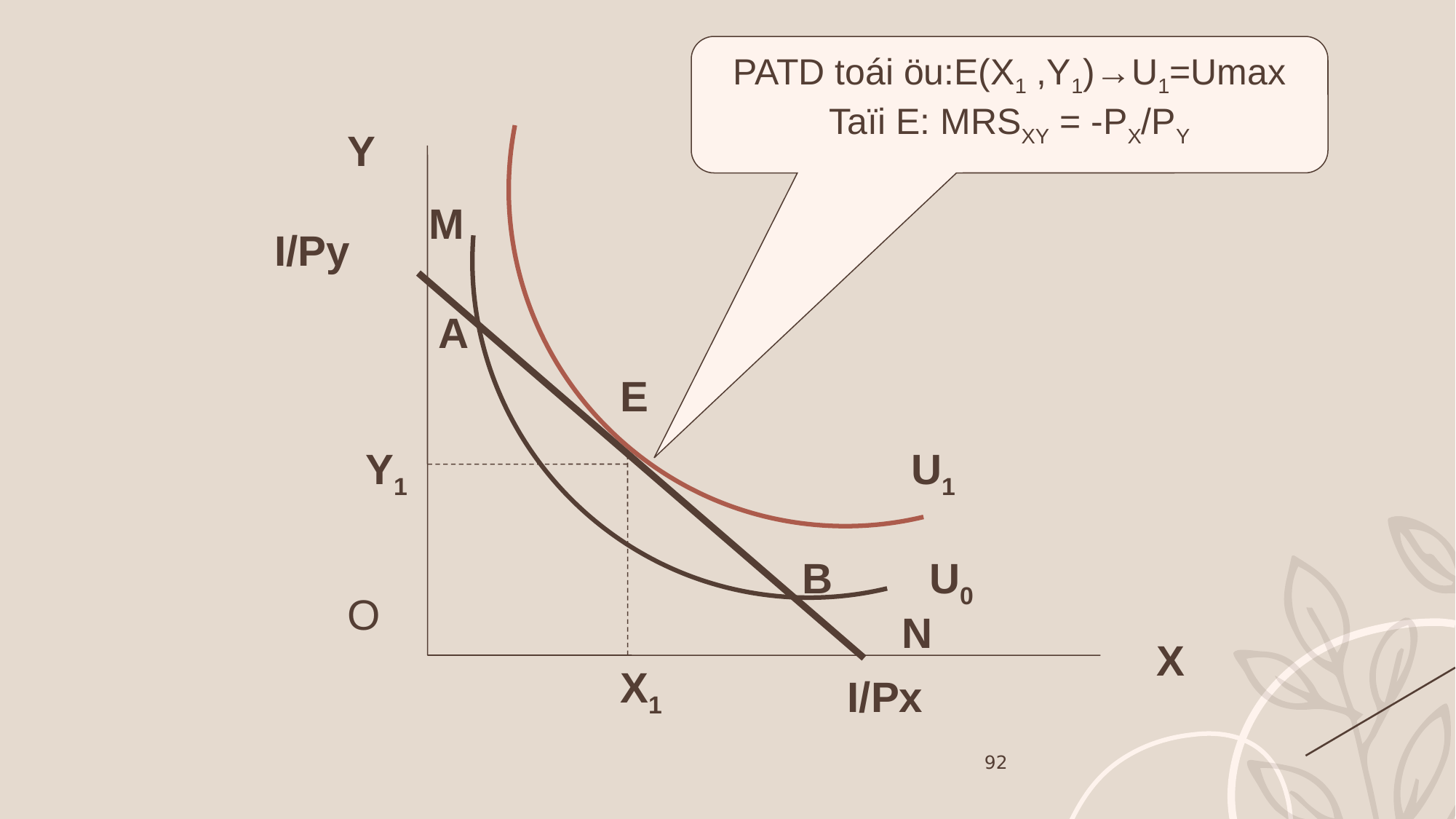

PATD toái öu:E(X1 ,Y1)→U1=Umax
Taïi E: MRSXY = -PX/PY

Y

M
I/Py

A
E
Y1
U1

B
U0
O
N
X

X1
I/Px
92